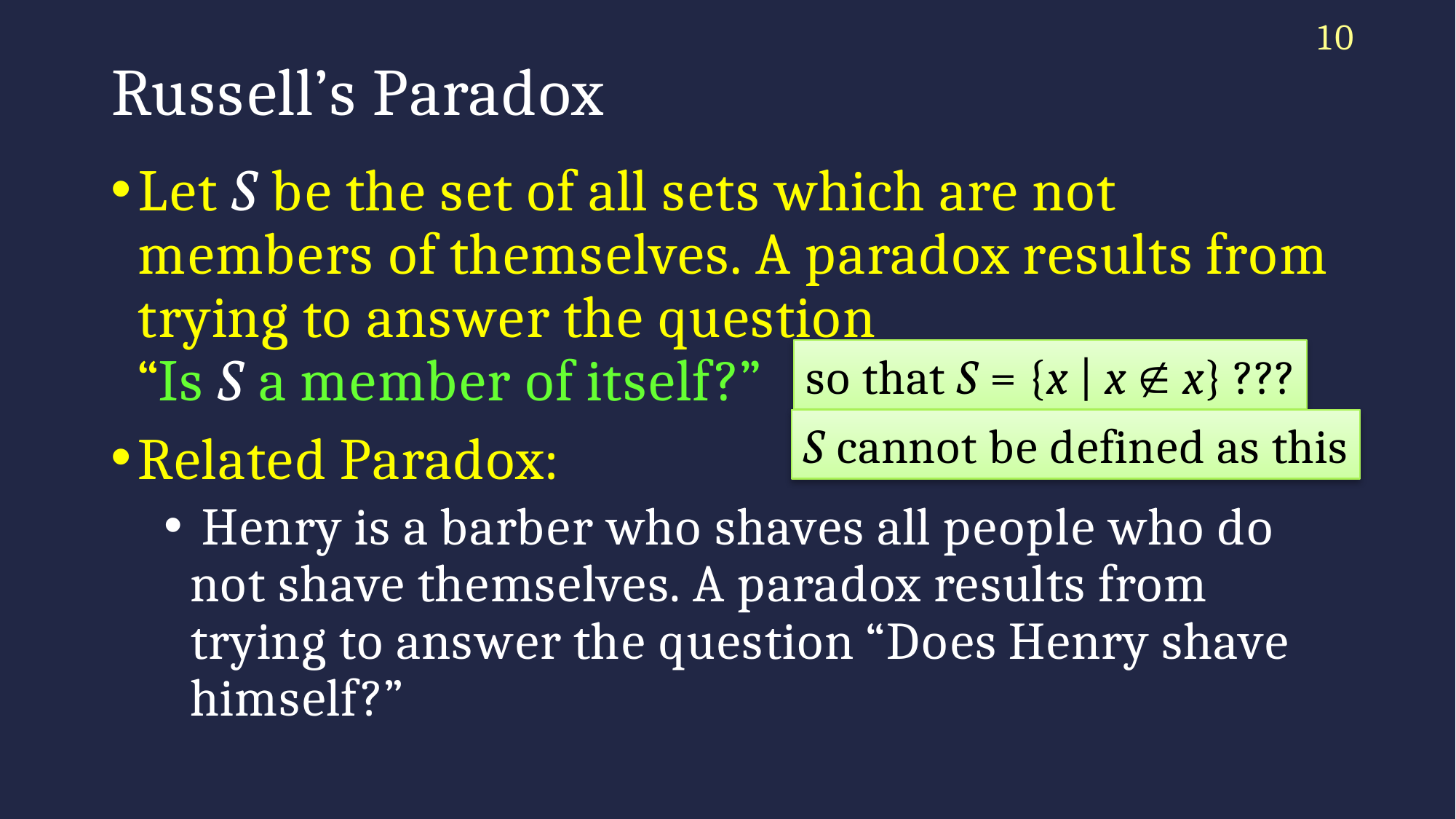

10
# Russell’s Paradox
Let S be the set of all sets which are not members of themselves. A paradox results from trying to answer the question
“Is S a member of itself?”
Related Paradox:
 Henry is a barber who shaves all people who do not shave themselves. A paradox results from trying to answer the question “Does Henry shave himself?”
so that S = {x | x ∉ x} ???
S cannot be defined as this